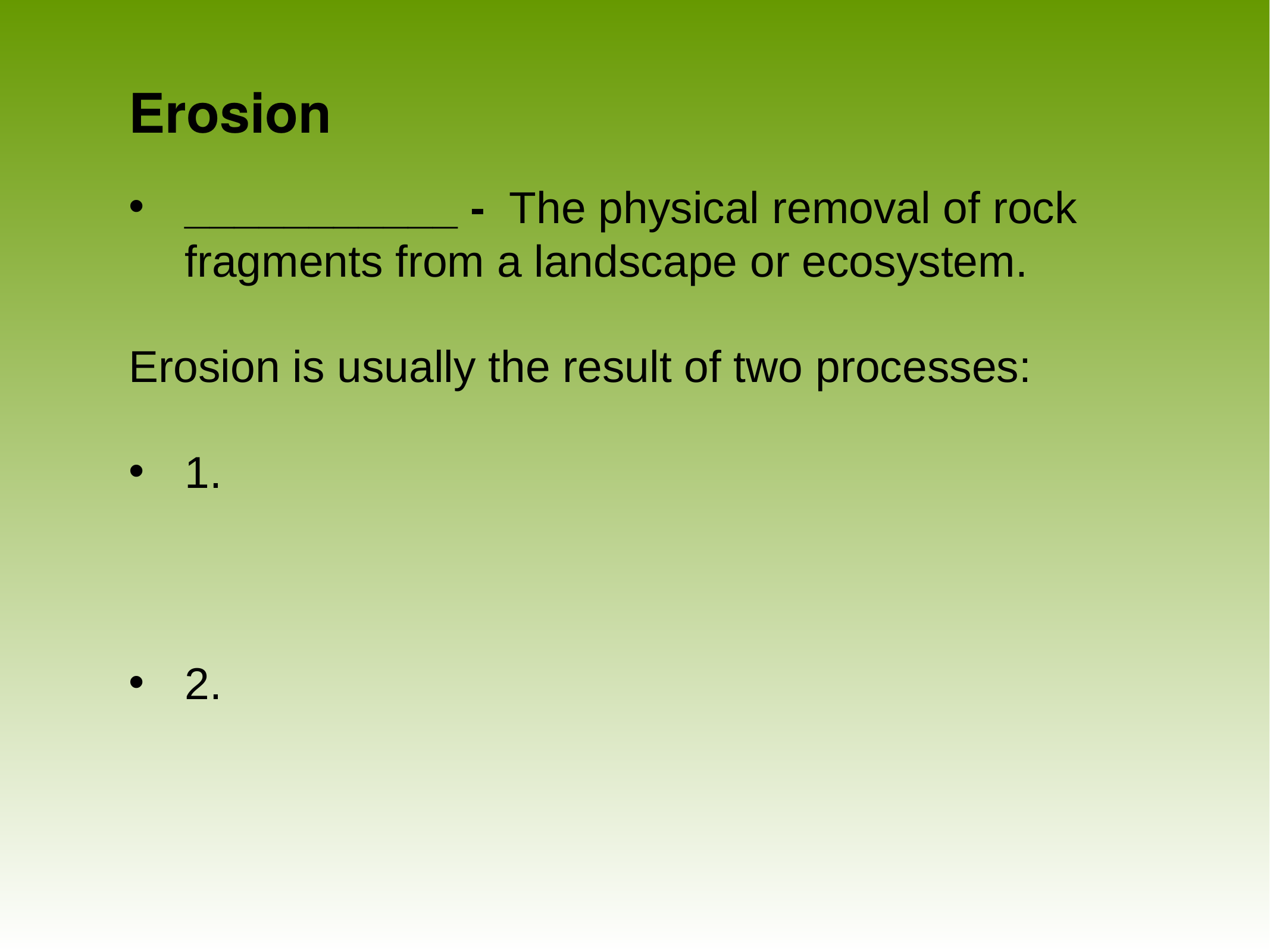

# Erosion
___________ -  The physical removal of rock fragments from a landscape or ecosystem.
Erosion is usually the result of two processes:
1.

2.